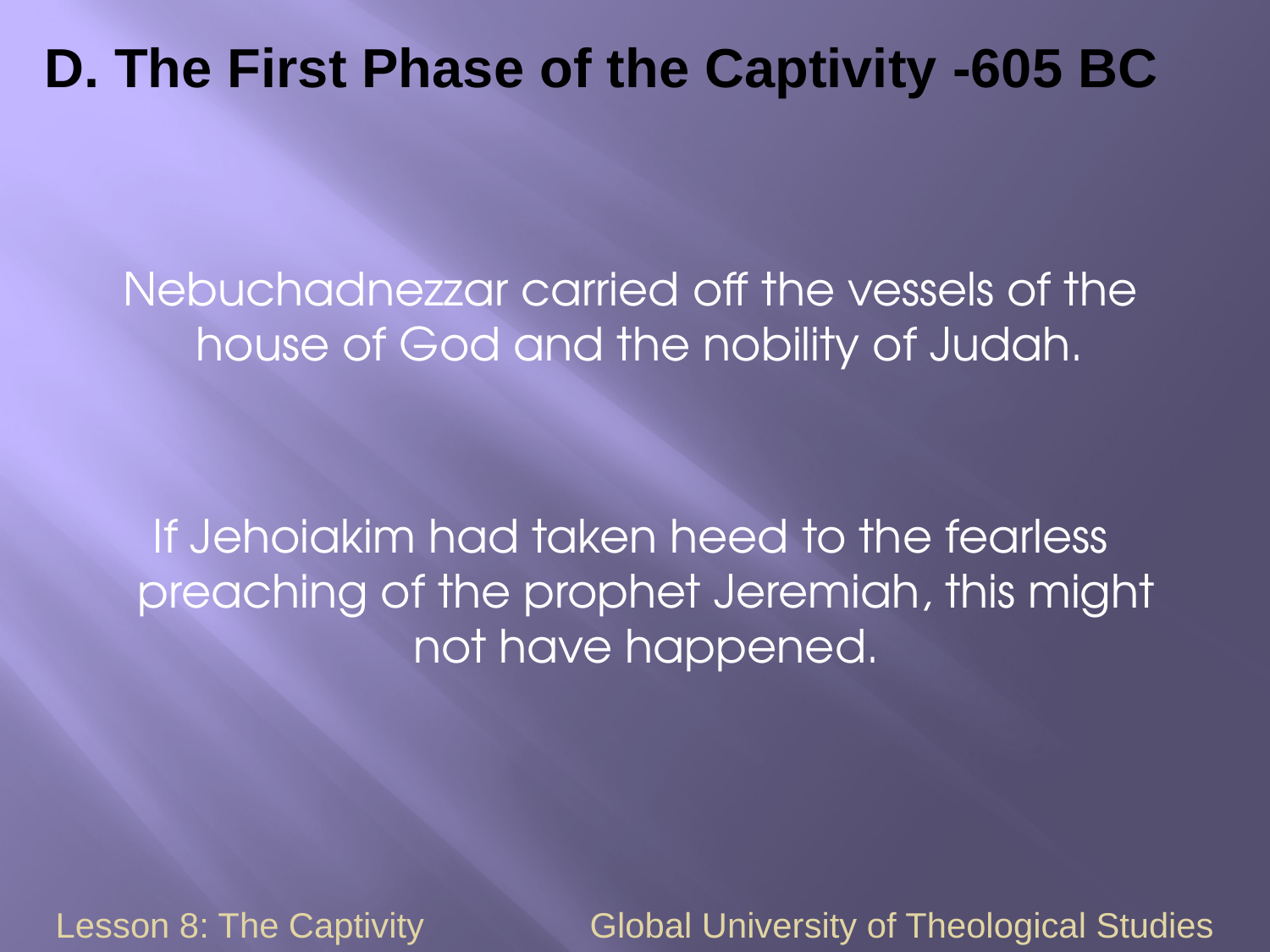

# D. The First Phase of the Captivity -605 BC
  Nebuchadnezzar carried off the vessels of the house of God and the nobility of Judah.

  If Jehoiakim had taken heed to the fearless preaching of the prophet Jeremiah, this might not have happened.
Lesson 8: The Captivity                 Global University of Theological Studies